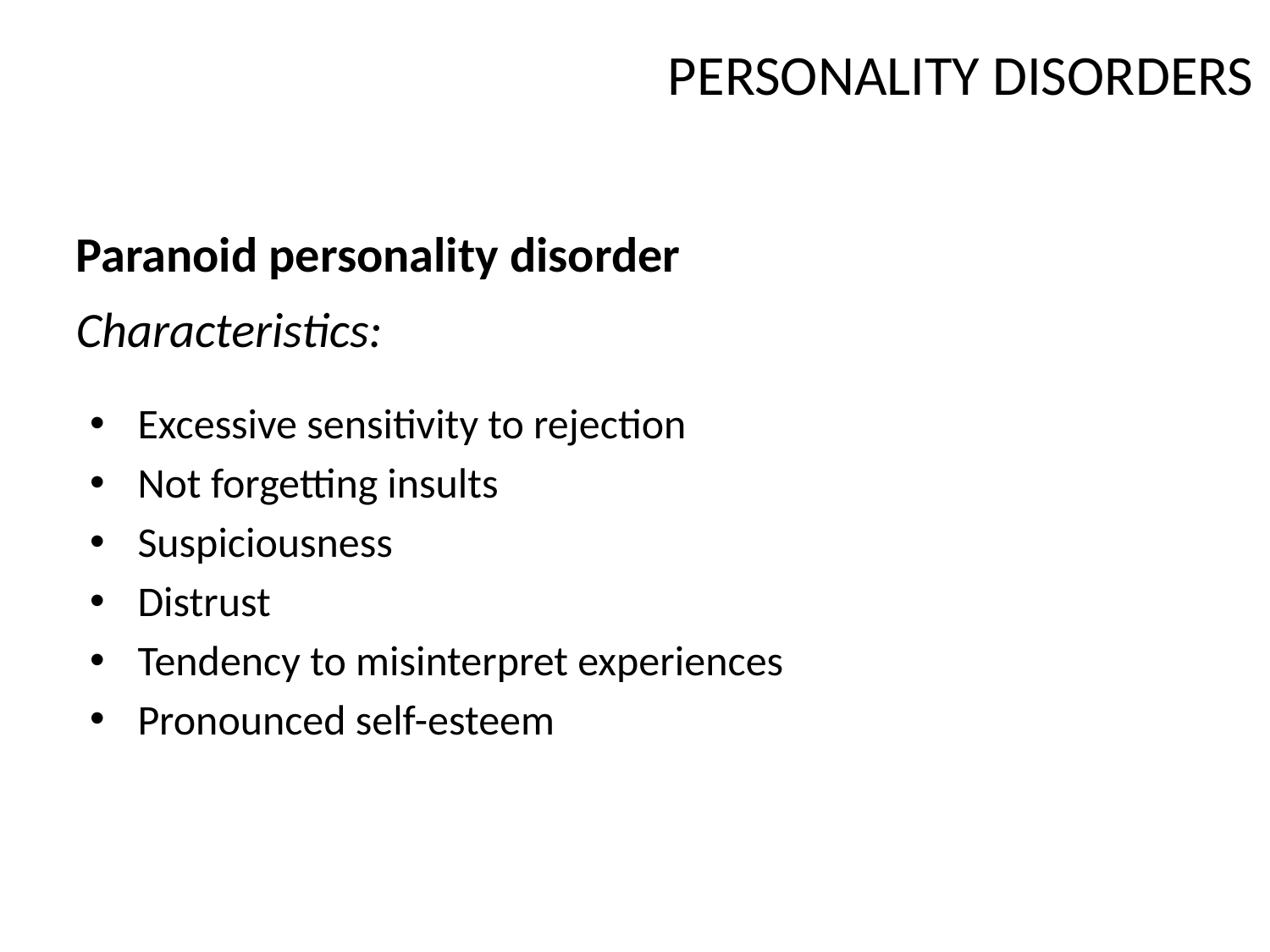

PERSONALITY DISORDERS
#
Paranoid personality disorder
Characteristics:
Excessive sensitivity to rejection
Not forgetting insults
Suspiciousness
Distrust
Tendency to misinterpret experiences
Pronounced self-esteem